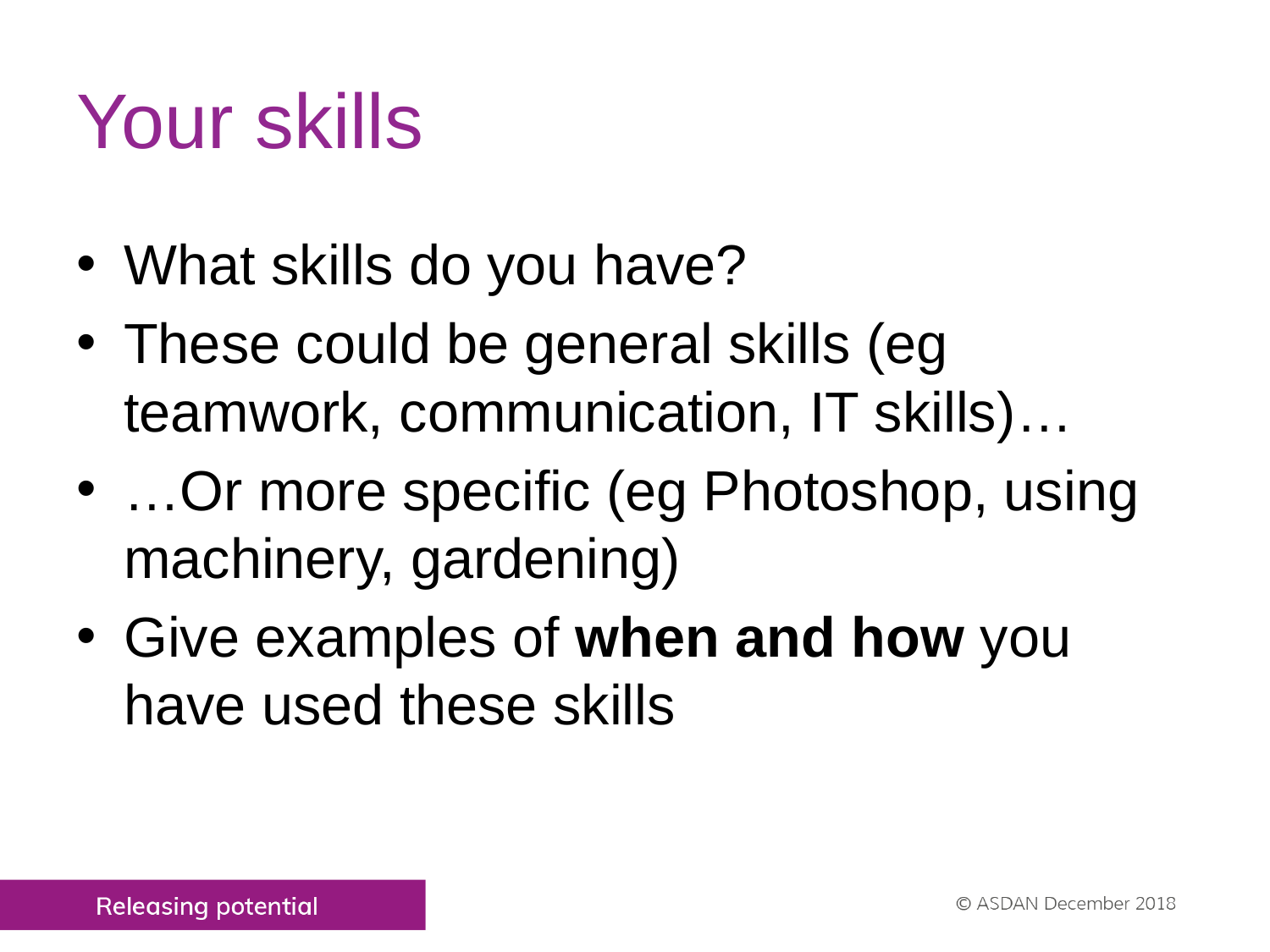

# Your skills
What skills do you have?
These could be general skills (eg teamwork, communication, IT skills)…
…Or more specific (eg Photoshop, using machinery, gardening)
Give examples of when and how you have used these skills